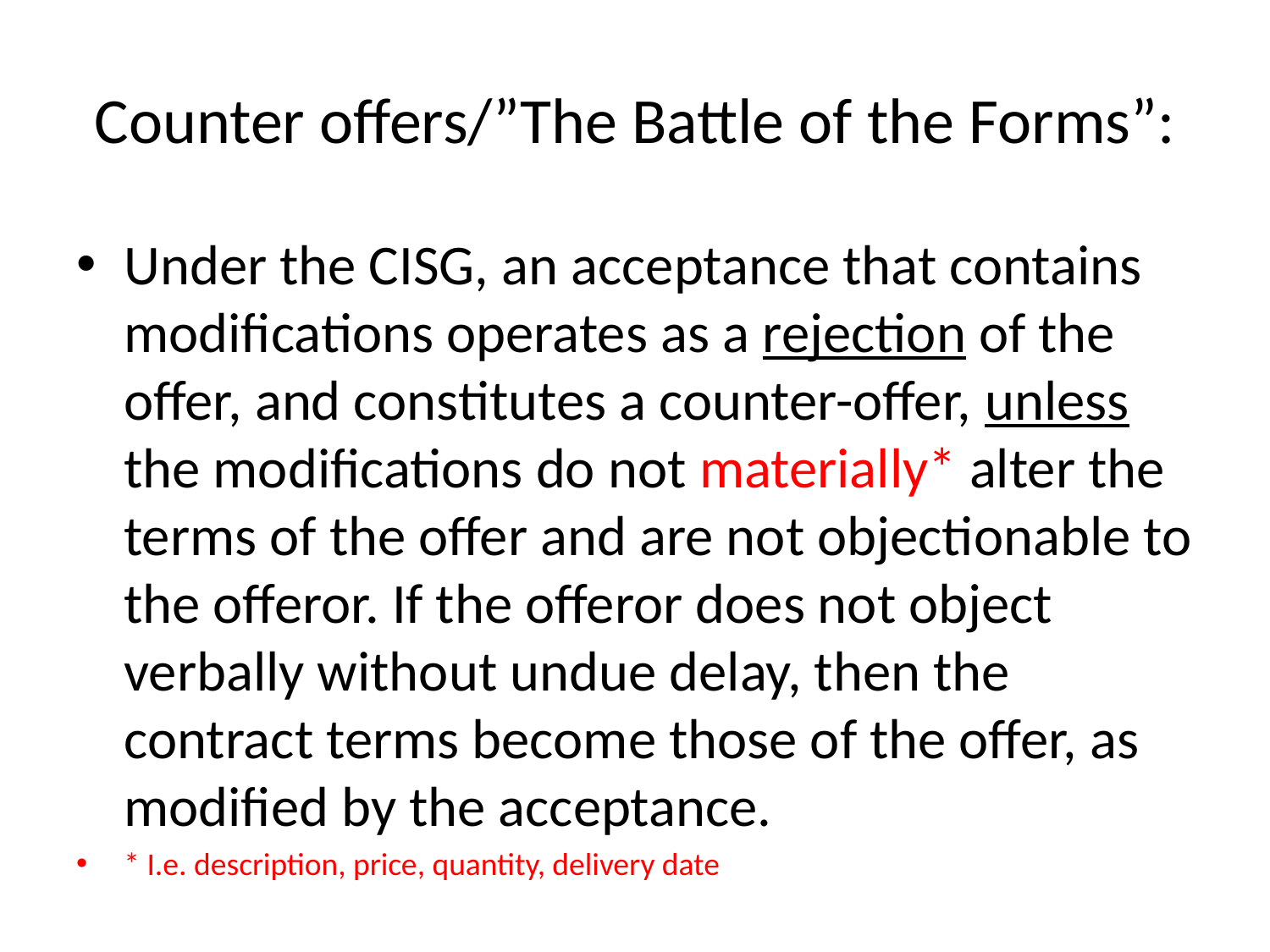

# Counter offers/”The Battle of the Forms”:
Under the CISG, an acceptance that contains modifications operates as a rejection of the offer, and constitutes a counter-offer, unless the modifications do not materially* alter the terms of the offer and are not objectionable to the offeror. If the offeror does not object verbally without undue delay, then the contract terms become those of the offer, as modified by the acceptance.
* I.e. description, price, quantity, delivery date